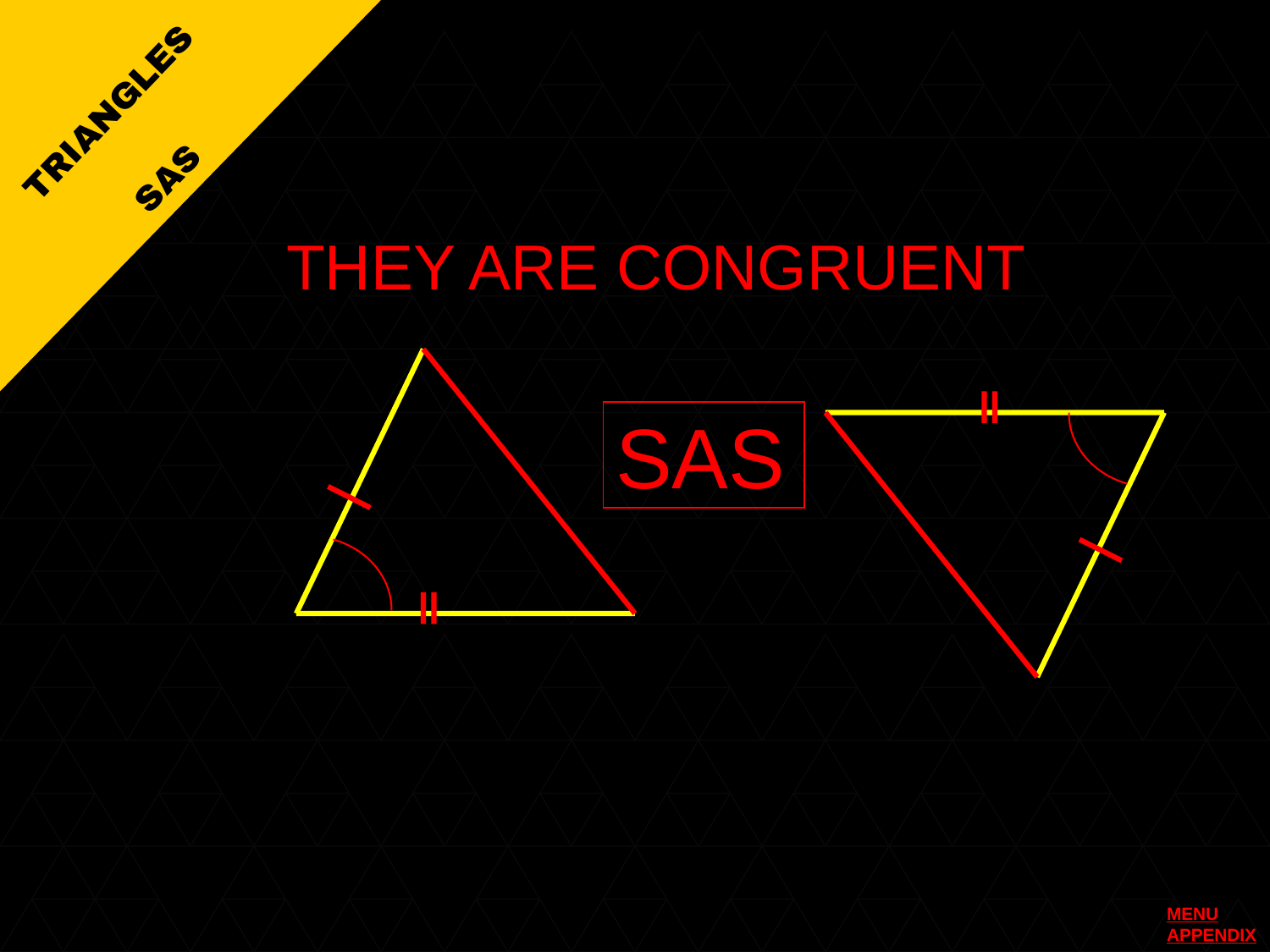

TRIANGLES
SAS
THEY ARE CONGRUENT

SAS

MENU
APPENDIX